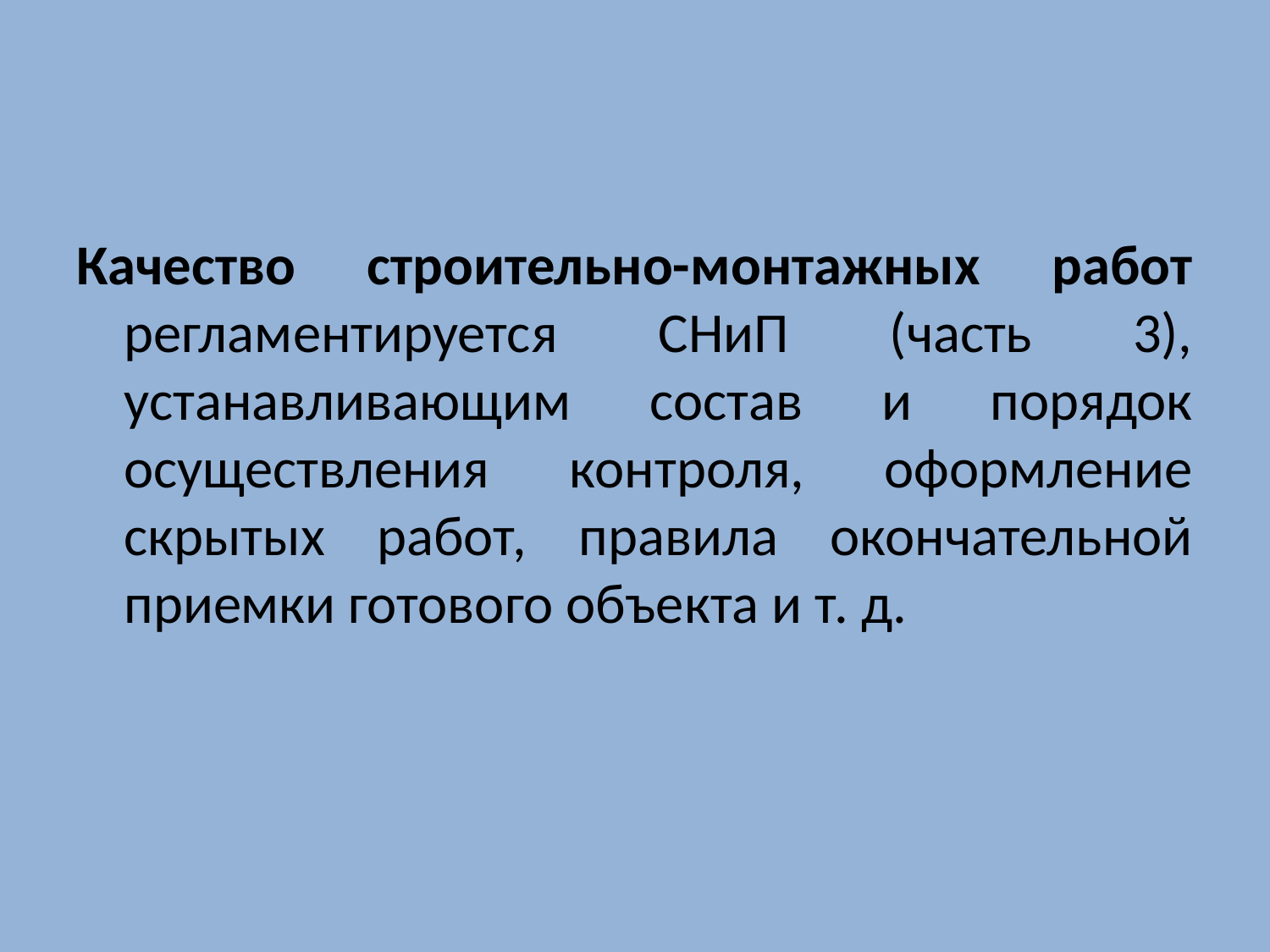

#
Качество строительно-монтажных работ регламентируется СНиП (часть 3), устанавливающим состав и порядок осуществления контроля, оформление скрытых работ, правила окончательной приемки готового объекта и т. д.